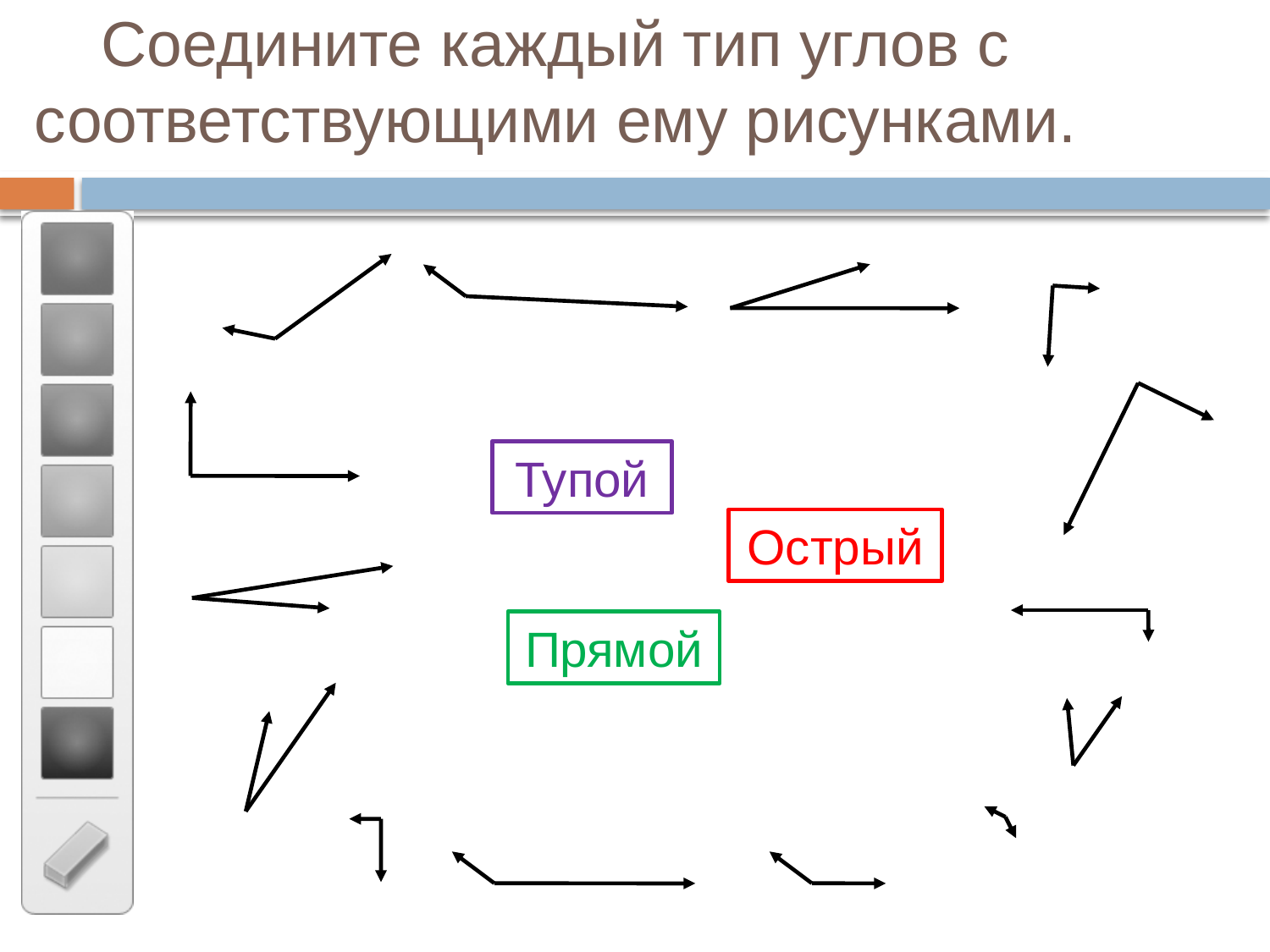

Соедините каждый тип углов с соответствующими ему рисунками.
Тупой
Острый
Прямой